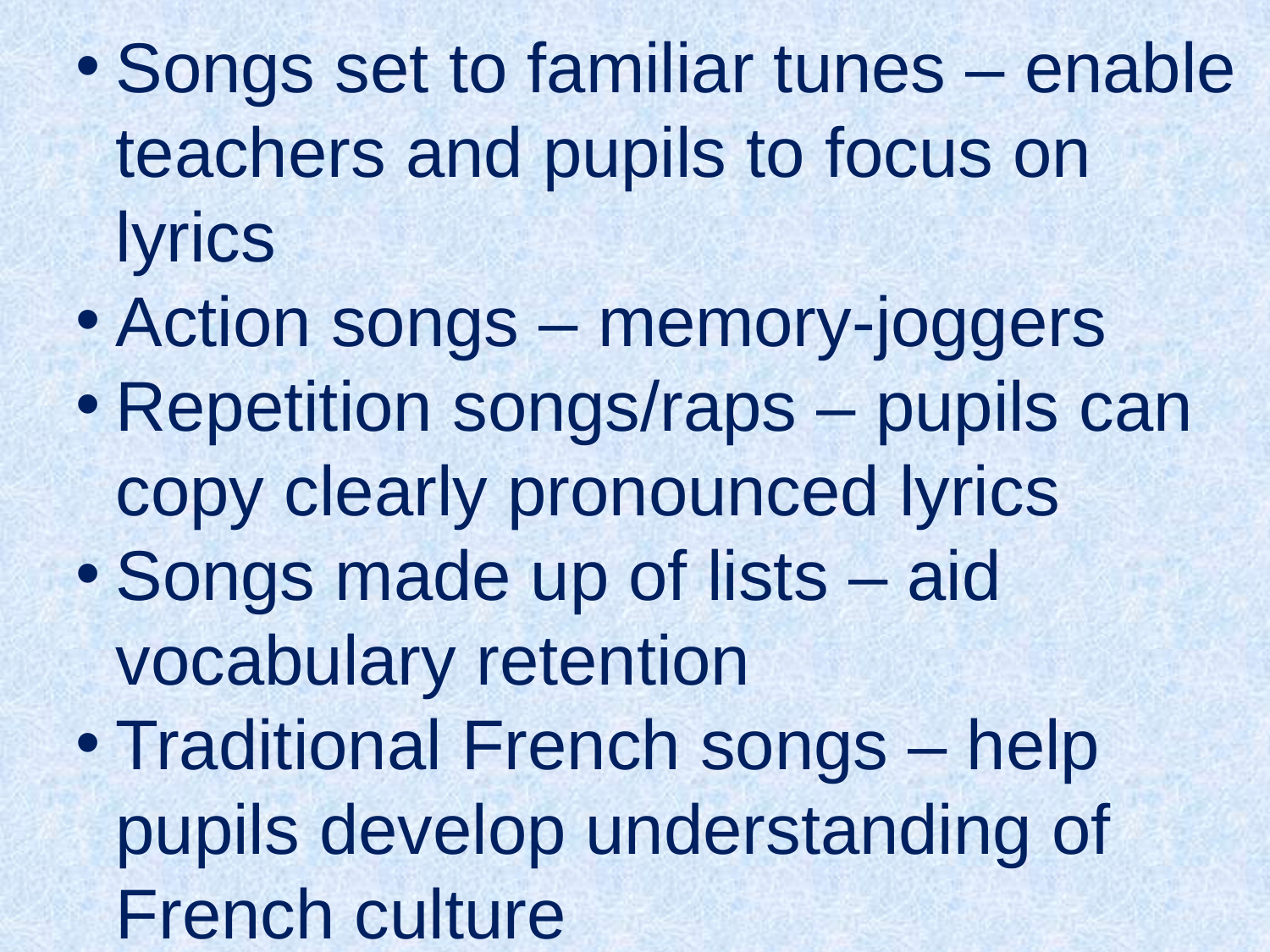

Songs set to familiar tunes – enable teachers and pupils to focus on lyrics
Action songs – memory-joggers
Repetition songs/raps – pupils can copy clearly pronounced lyrics
Songs made up of lists – aid vocabulary retention
Traditional French songs – help pupils develop understanding of French culture
Seasonal songs – Christmas, harvest festival etc